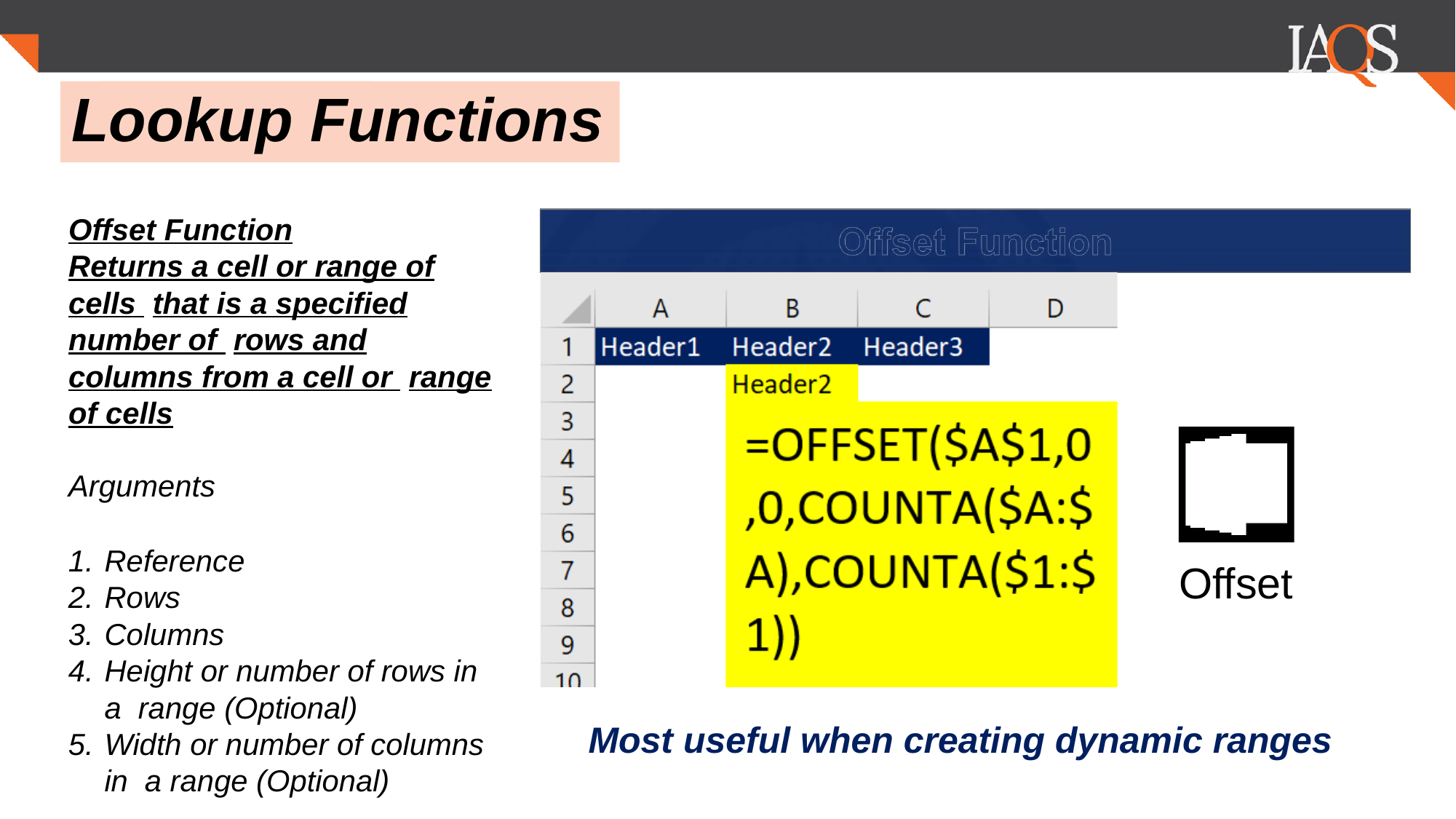

.

# Lookup Functions
Offset Function
Returns a cell or range of cells  that is a specified number of  rows and columns from a cell or  range of cells

Arguments

Reference
Rows
Columns
Height or number of rows in a  range (Optional)
Width or number of columns in  a range (Optional)

Offset
Most useful when creating dynamic ranges